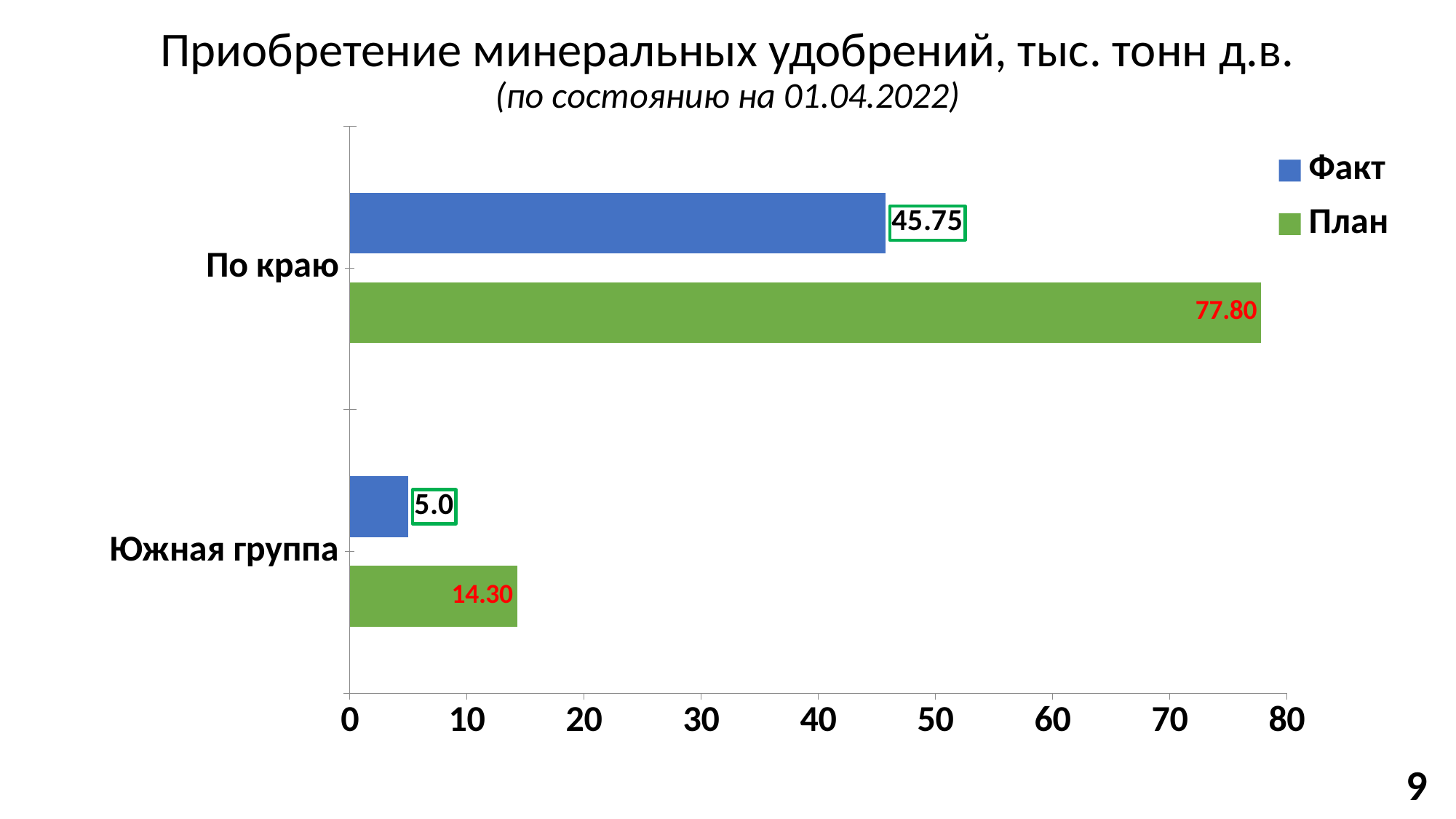

# Приобретение минеральных удобрений, тыс. тонн д.в. (по состоянию на 01.04.2022)

### Chart

| Category | План | Факт |
|---|---|---|
| Южная группа | 14.3 | 5.0 |
| По краю | 77.8 | 45.75 |
9